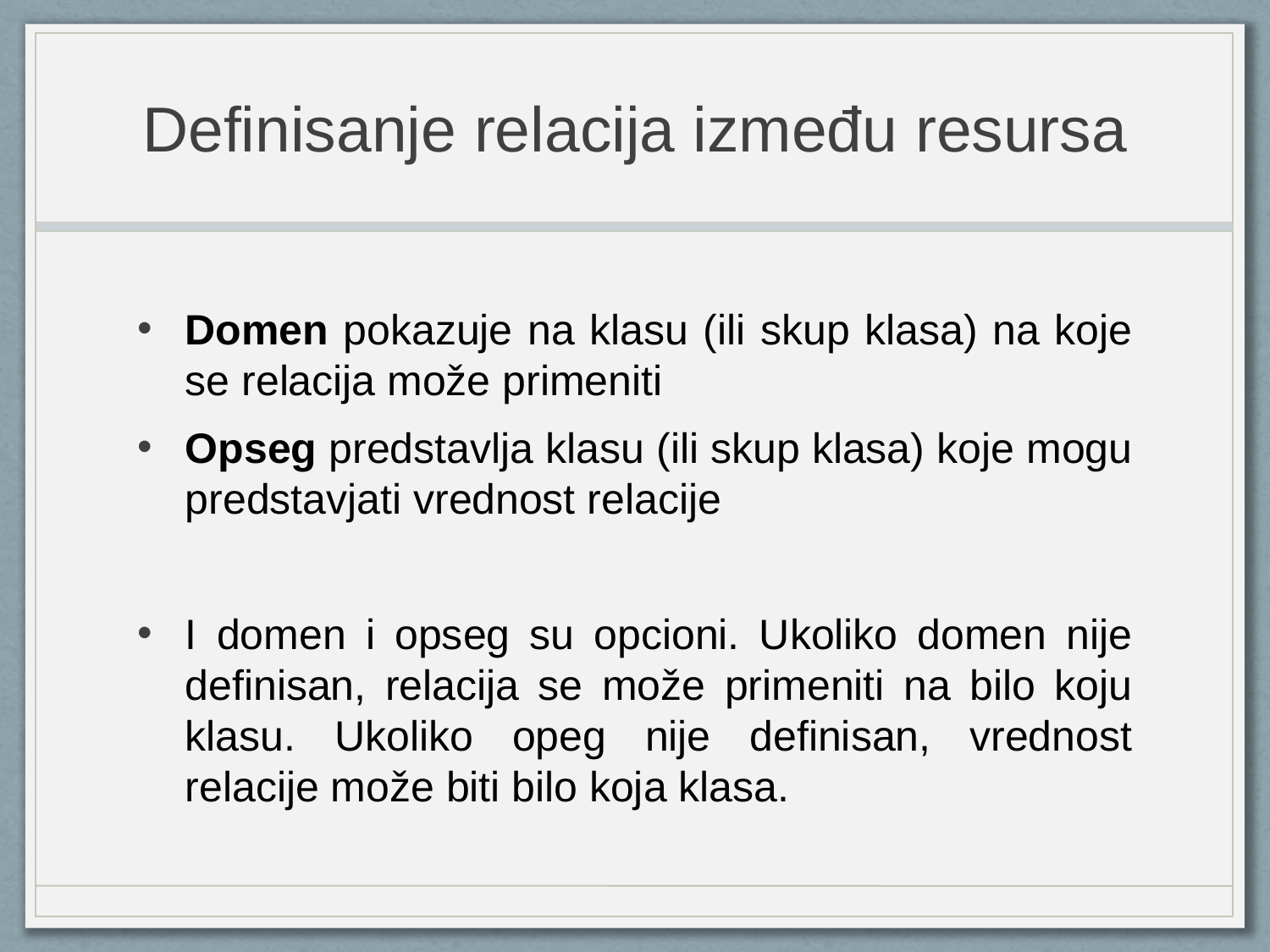

# Definisanje relacija između resursa
Domen pokazuje na klasu (ili skup klasa) na koje se relacija može primeniti
Opseg predstavlja klasu (ili skup klasa) koje mogu predstavjati vrednost relacije

I domen i opseg su opcioni. Ukoliko domen nije definisan, relacija se može primeniti na bilo koju klasu. Ukoliko opeg nije definisan, vrednost relacije može biti bilo koja klasa.